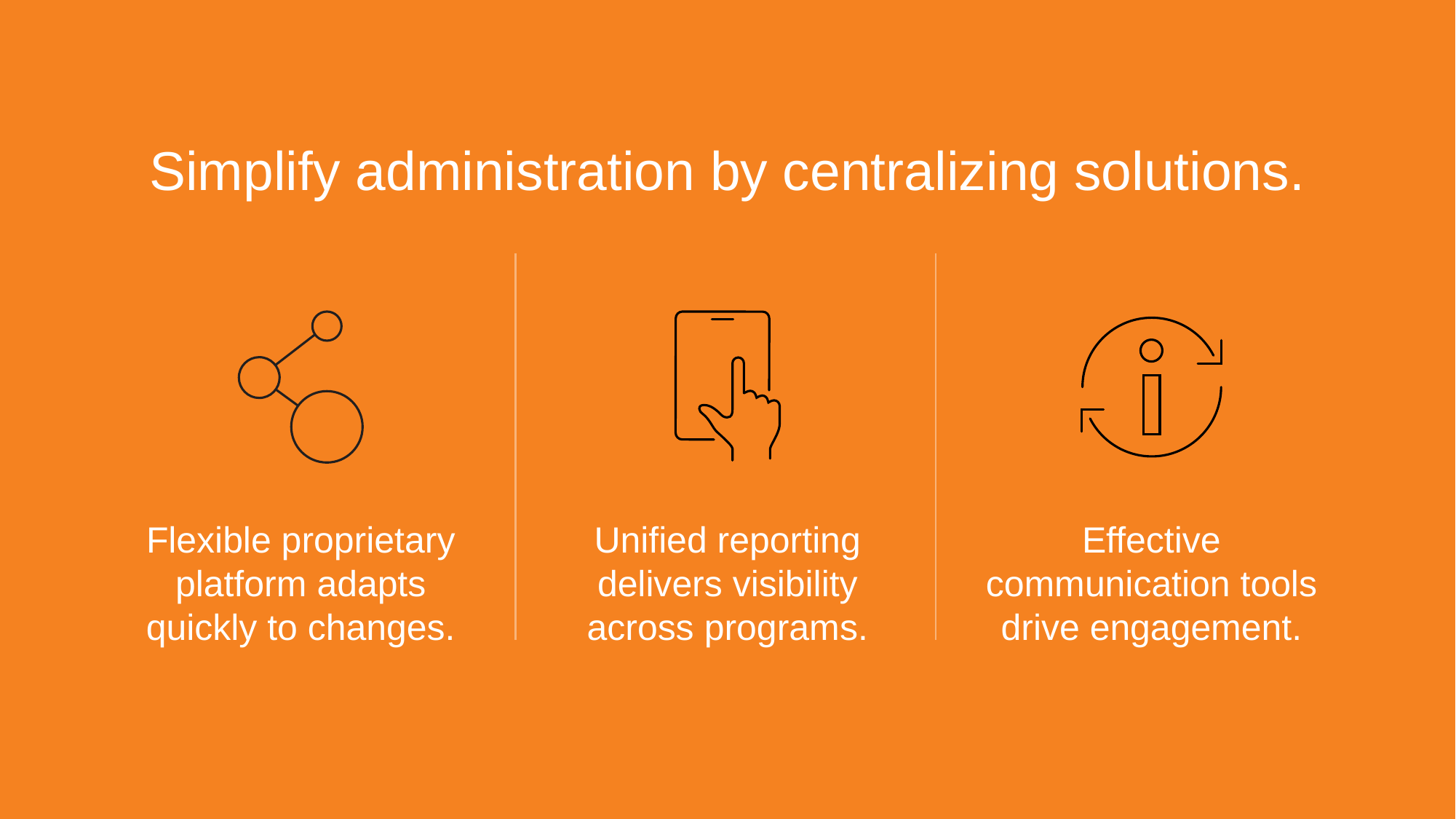

# Simplify administration by centralizing solutions.

Flexible proprietary platform adapts quickly to changes.
Unified reporting delivers visibility across programs.
Effective communication tools drive engagement.